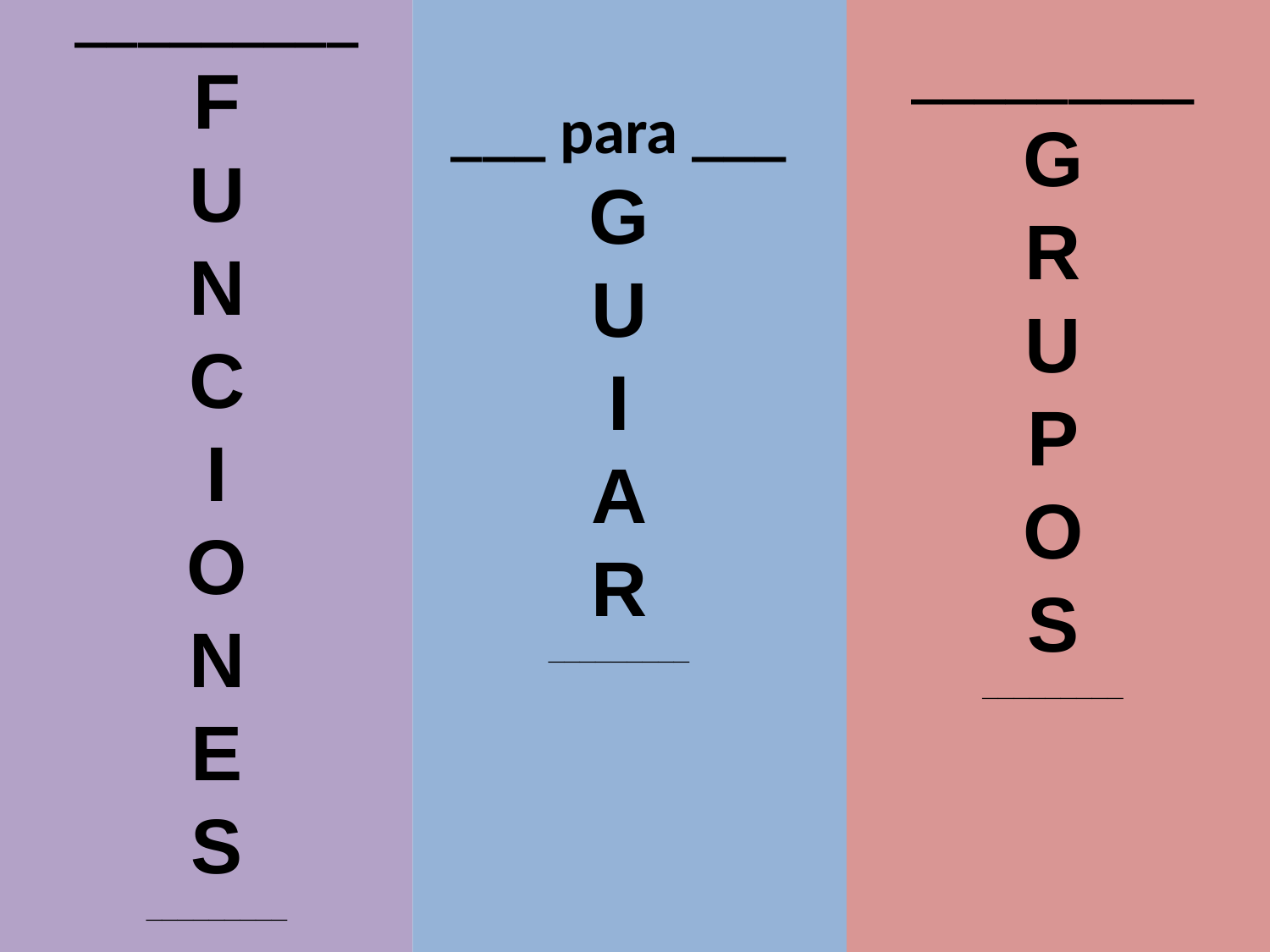

_________
F
U
N
C
I
O
N
E
S
_________

_________
G
R
U
P
O
S
_________

___ para ___
G
U
I
A
R
_________